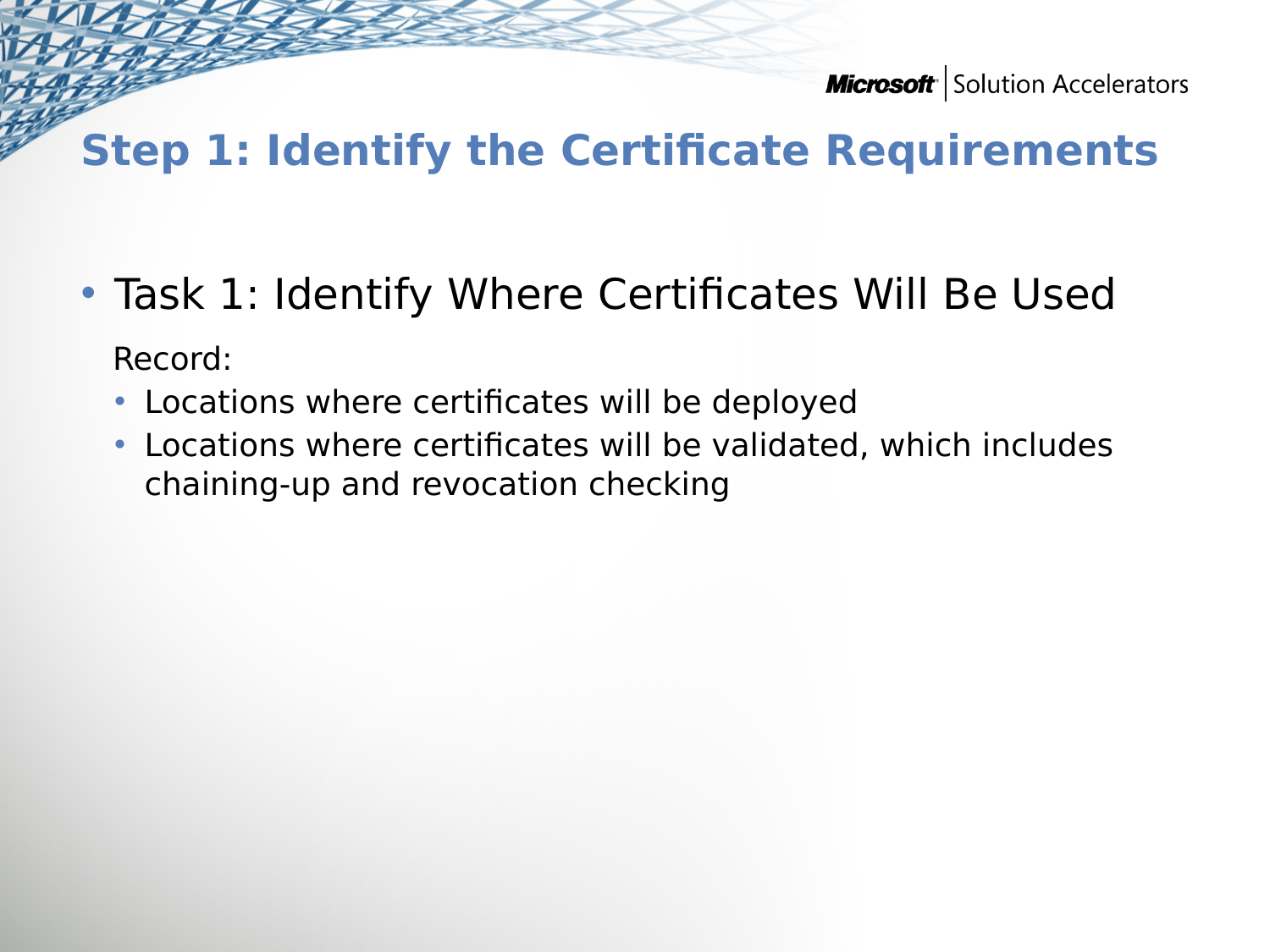

# Step 1: Identify the Certificate Requirements

Task 1: Identify Where Certificates Will Be Used
Record:
Locations where certificates will be deployed
Locations where certificates will be validated, which includes chaining-up and revocation checking